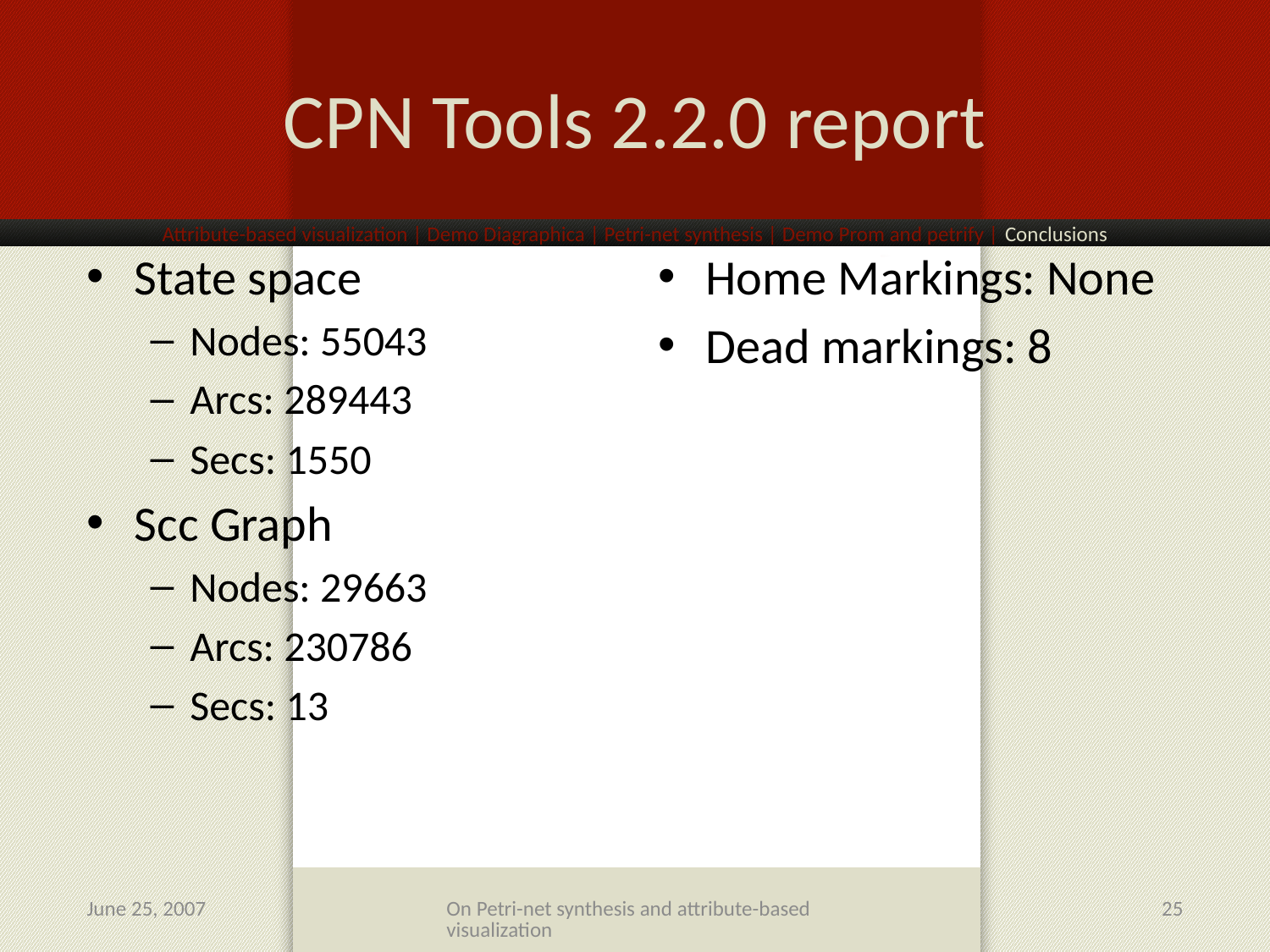

# CPN Tools 2.2.0 report
Attribute-based visualization | Demo Diagraphica | Petri-net synthesis | Demo Prom and petrify | Conclusions
State space
Nodes: 55043
Arcs: 289443
Secs: 1550
Scc Graph
Nodes: 29663
Arcs: 230786
Secs: 13
Home Markings: None
Dead markings: 8
June 25, 2007
On Petri-net synthesis and attribute-based visualization
25